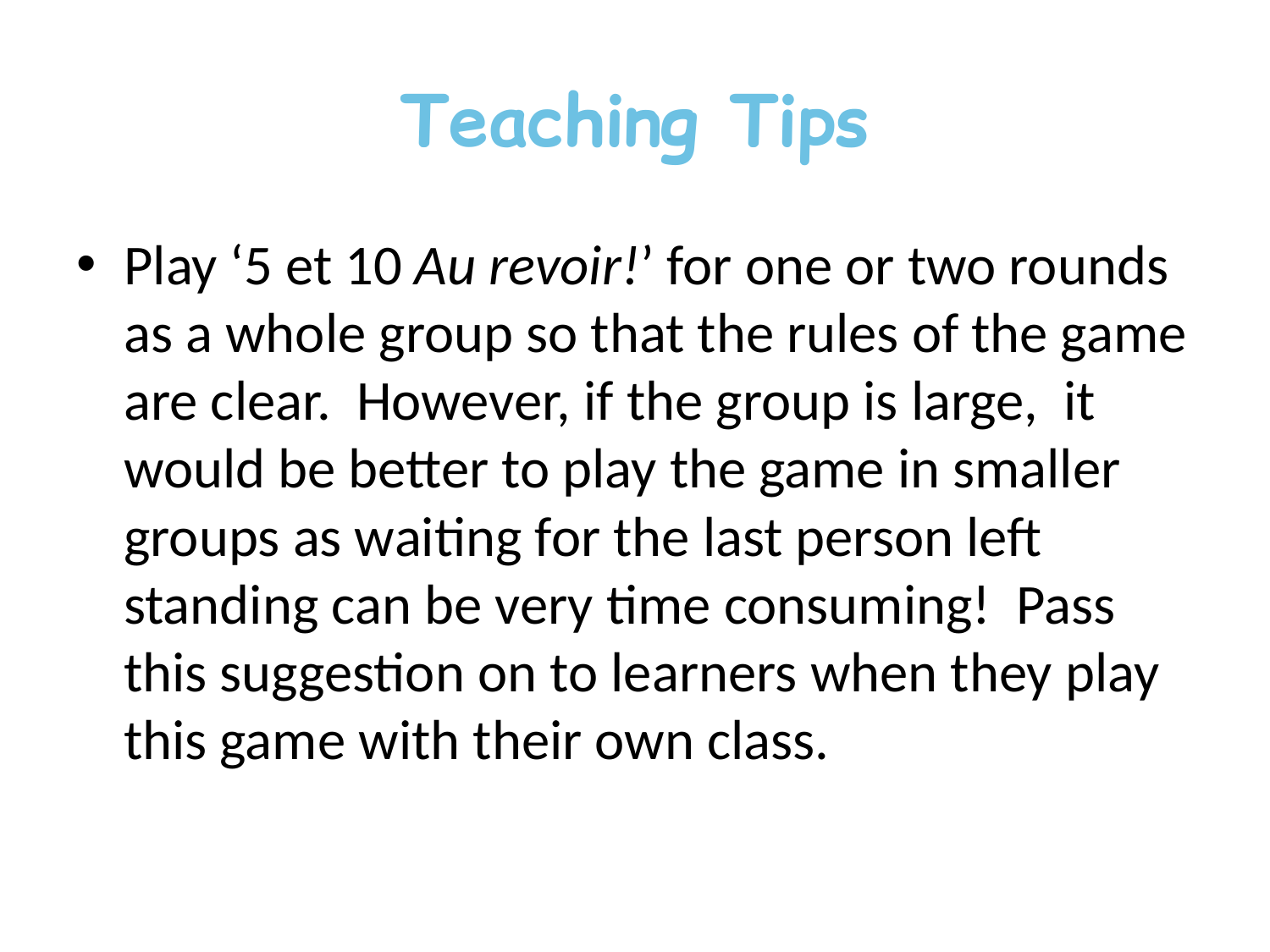

# Teaching Tips
Play ‘5 et 10 Au revoir!’ for one or two rounds as a whole group so that the rules of the game are clear.  However, if the group is large,  it would be better to play the game in smaller groups as waiting for the last person left standing can be very time consuming!  Pass this suggestion on to learners when they play this game with their own class.